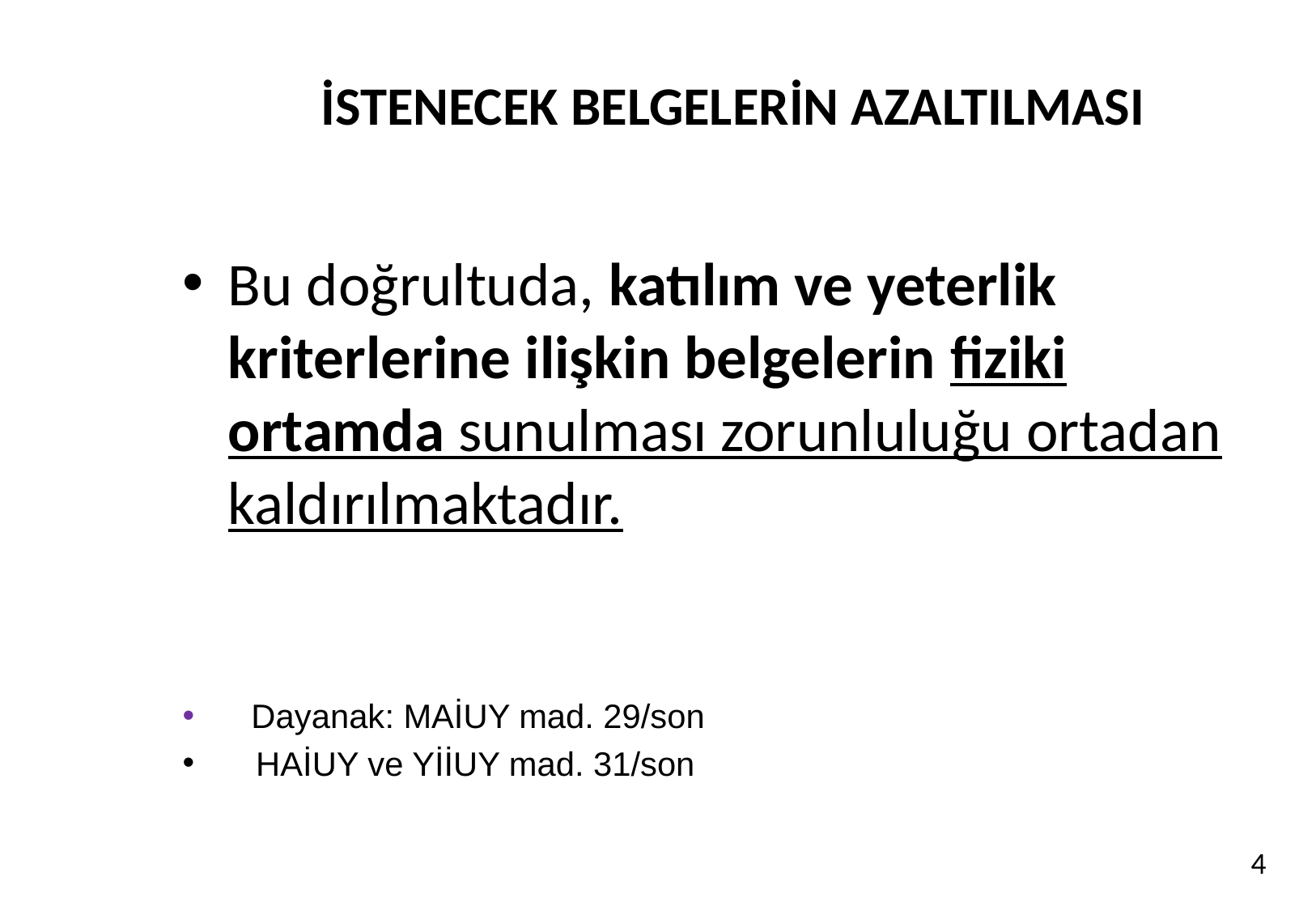

# İSTENECEK BELGELERİN AZALTILMASI
Bu doğrultuda, katılım ve yeterlik kriterlerine ilişkin belgelerin fiziki ortamda sunulması zorunluluğu ortadan kaldırılmaktadır.

   Dayanak: MAİUY mad. 29/son
   HAİUY ve YİİUY mad. 31/son
4